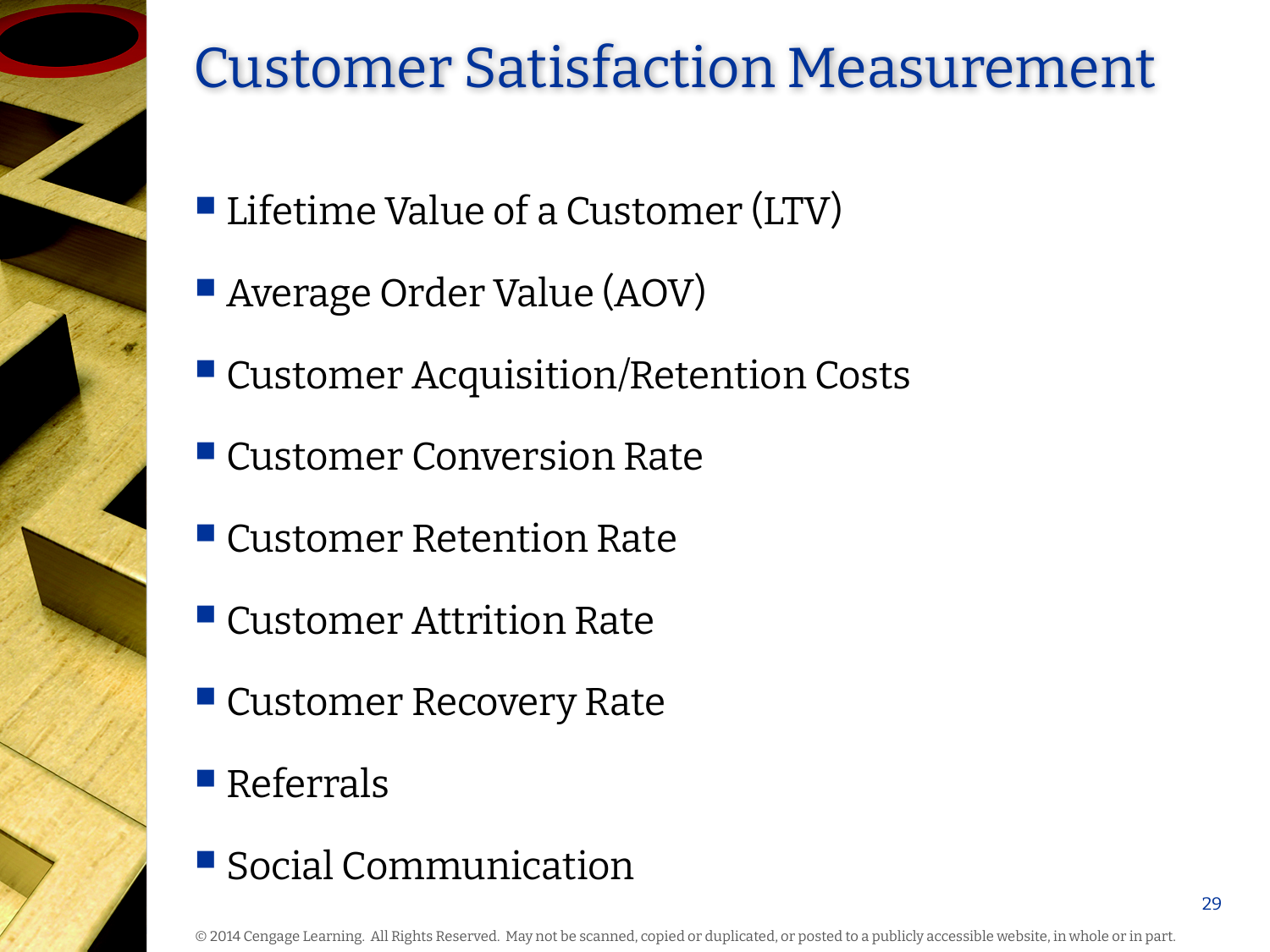

# Customer Satisfaction Measurement
Lifetime Value of a Customer (LTV)
Average Order Value (AOV)
Customer Acquisition/Retention Costs
Customer Conversion Rate
Customer Retention Rate
Customer Attrition Rate
Customer Recovery Rate
Referrals
Social Communication
29